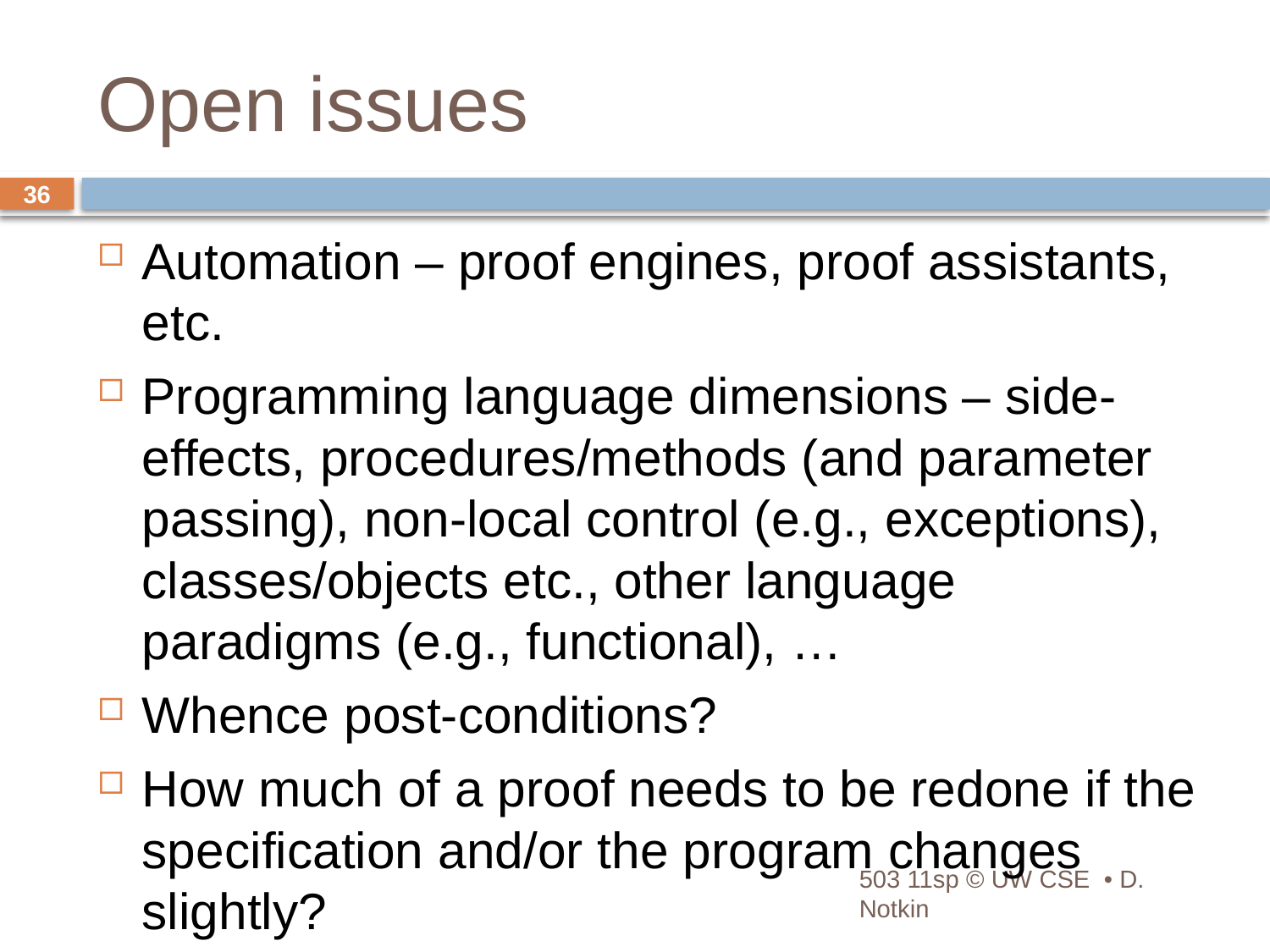

# Open issues
36
Automation – proof engines, proof assistants, etc.
Programming language dimensions – side-effects, procedures/methods (and parameter passing), non-local control (e.g., exceptions), classes/objects etc., other language paradigms (e.g., functional), …
Whence post-conditions?
How much of a proof needs to be redone if the specification and/or the program changes slightly?
…
503 11sp © UW CSE  • D. Notkin